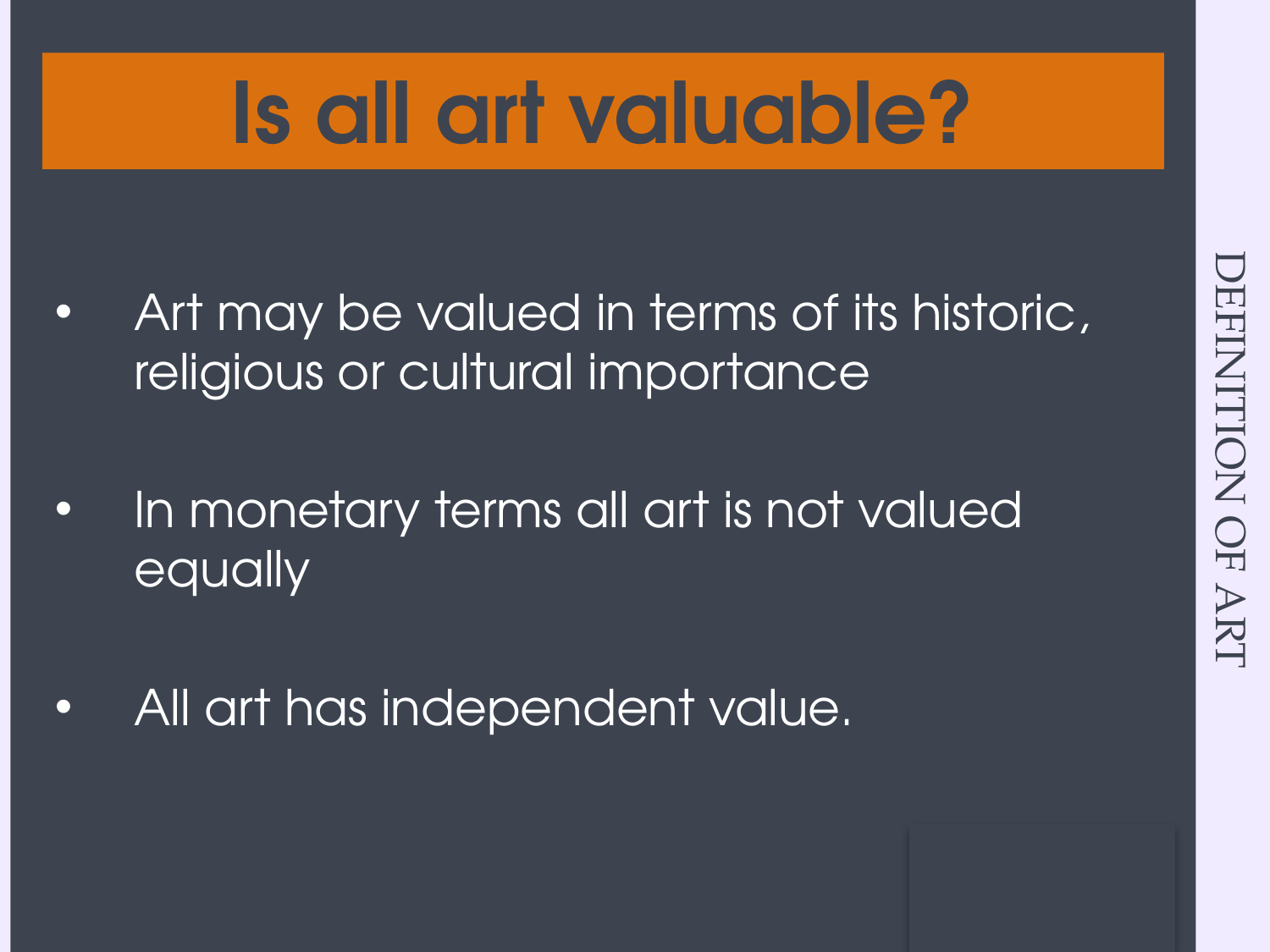

Is all art valuable?
# Definition of art
Art may be valued in terms of its historic, religious or cultural importance

In monetary terms all art is not valued equally

All art has independent value.